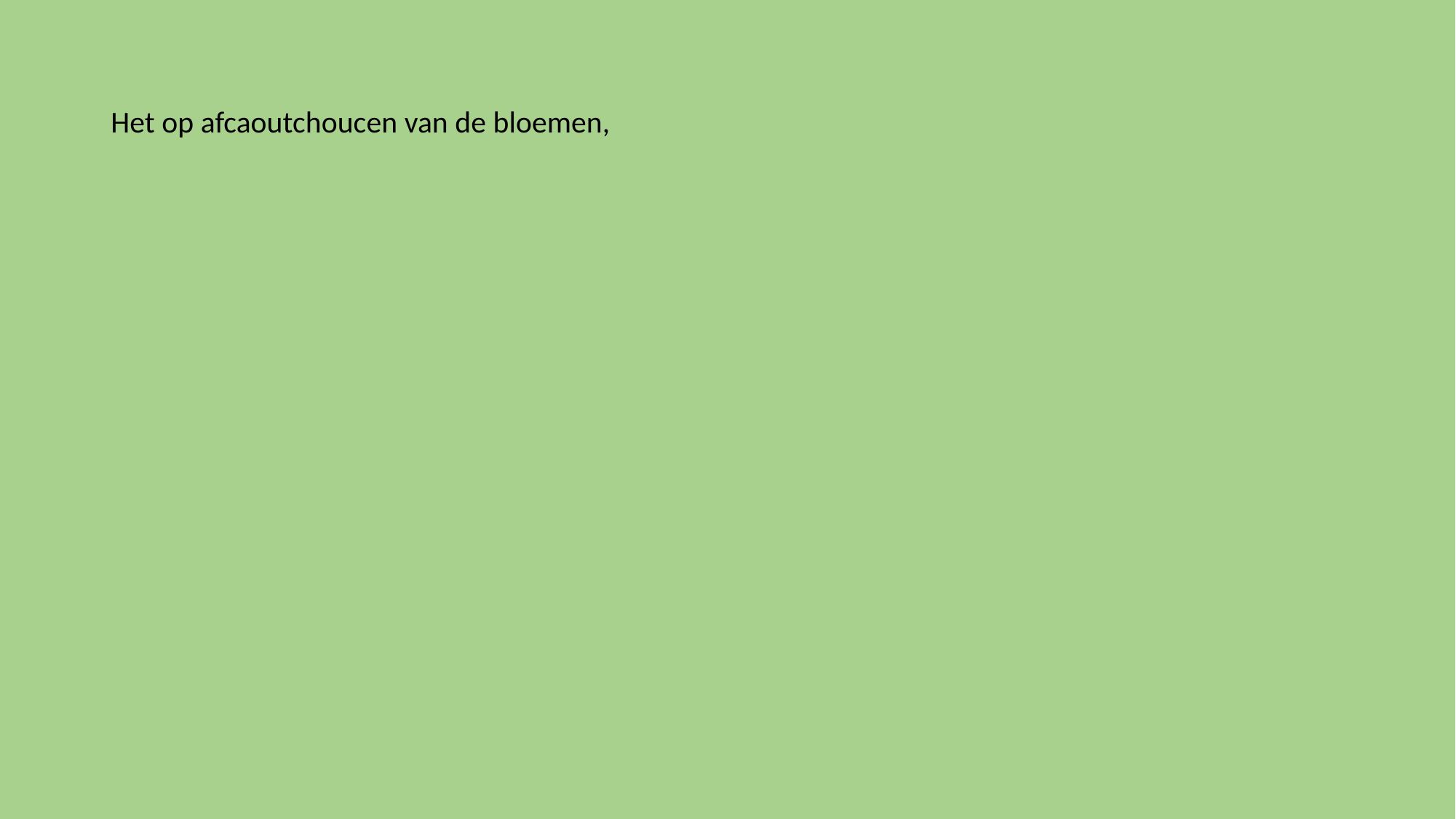

# Het op afcaoutchoucen van de bloemen,